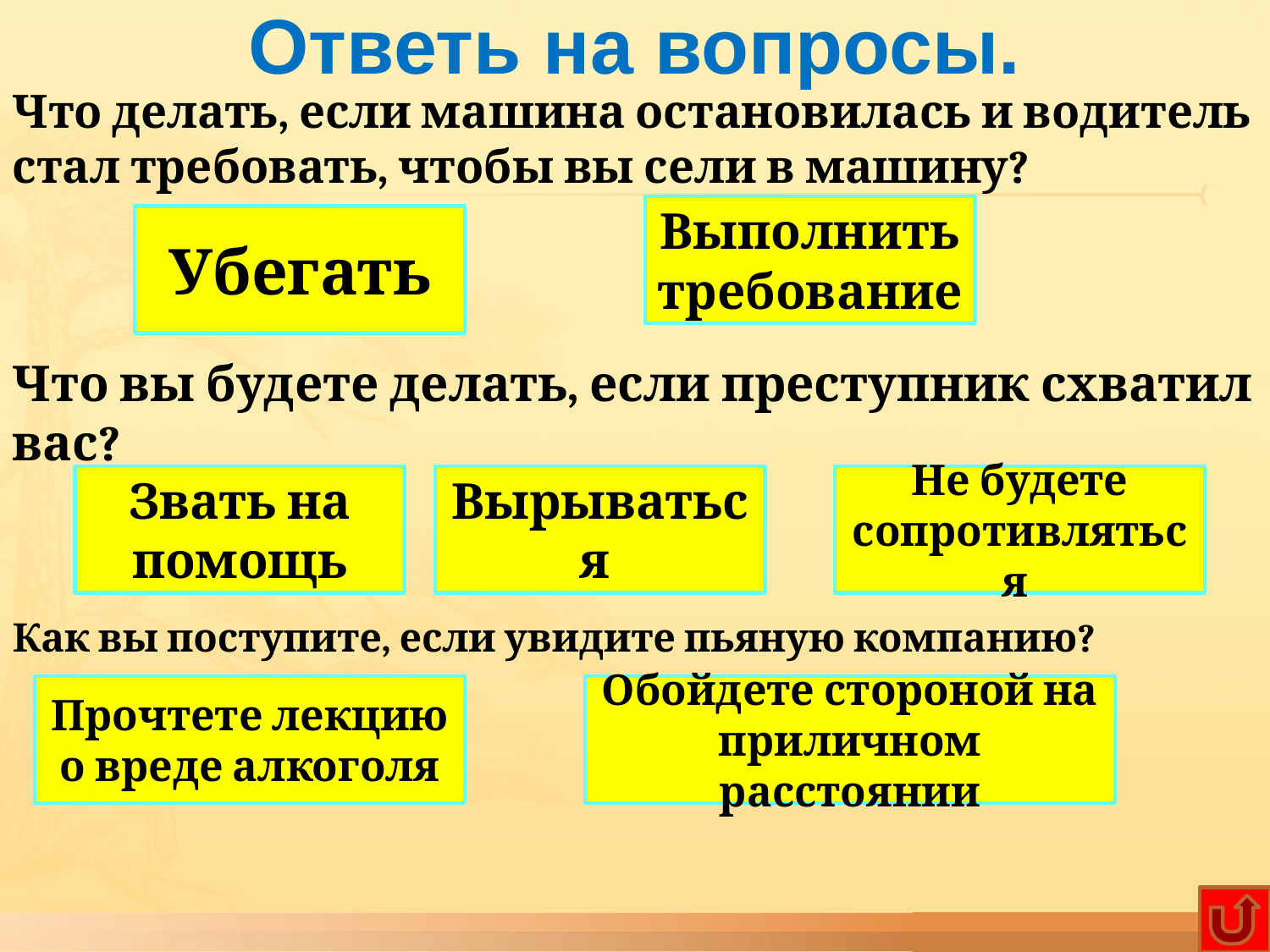

Ответь на вопросы.
Что делать, если машина остановилась и водитель стал требовать, чтобы вы сели в машину?
Выполнить требование
Убегать
Что вы будете делать, если преступник схватил вас?

Звать на помощь
Вырываться
Не будете сопротивляться
Как вы поступите, если увидите пьяную компанию?

Прочтете лекцию о вреде алкоголя
Обойдете стороной на приличном расстоянии